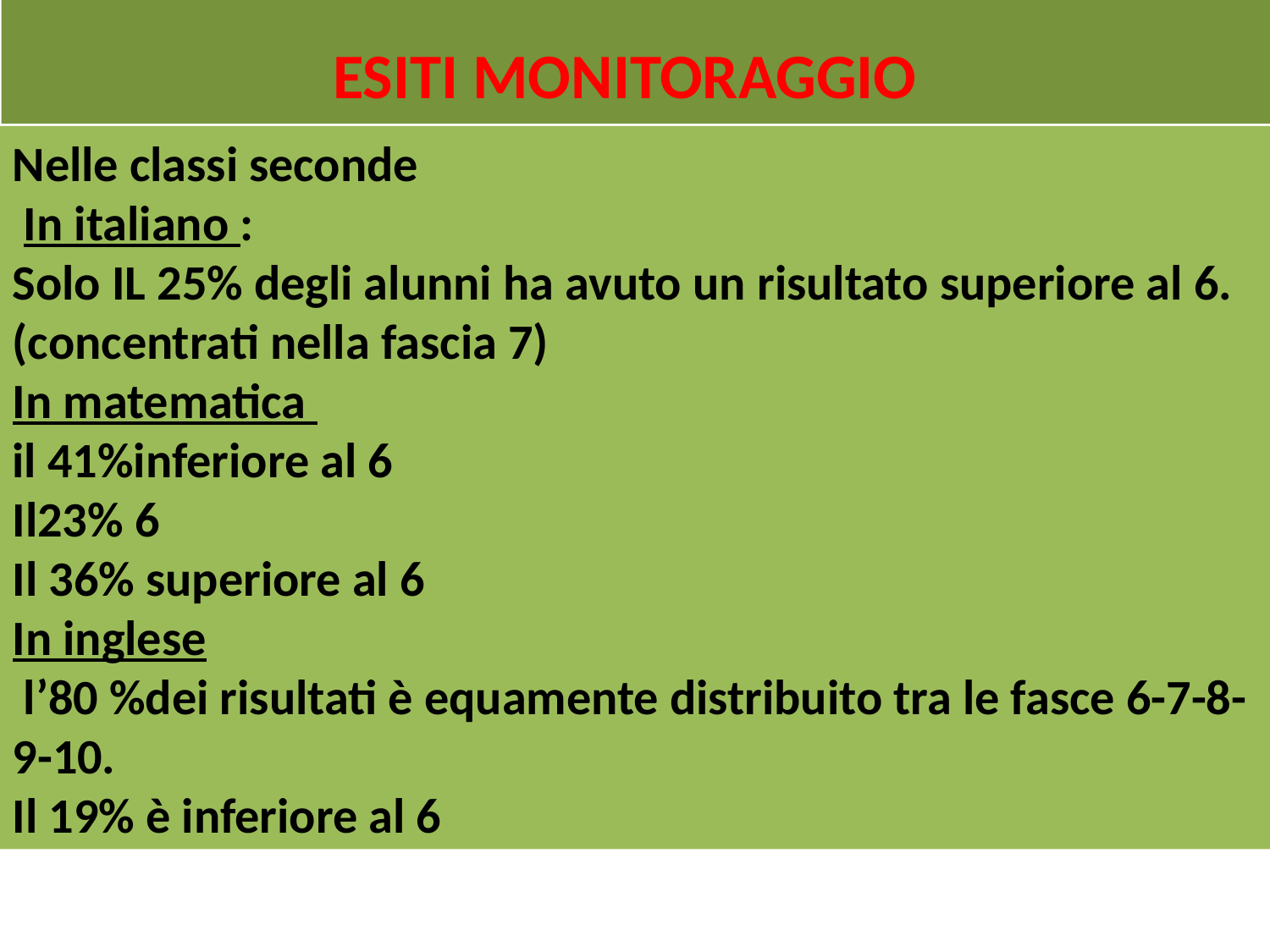

ESITI MONITORAGGIO
Nelle classi seconde
 In italiano :
Solo IL 25% degli alunni ha avuto un risultato superiore al 6.(concentrati nella fascia 7)
In matematica
il 41%inferiore al 6
Il23% 6
Il 36% superiore al 6
In inglese
 l’80 %dei risultati è equamente distribuito tra le fasce 6-7-8-9-10.
Il 19% è inferiore al 6